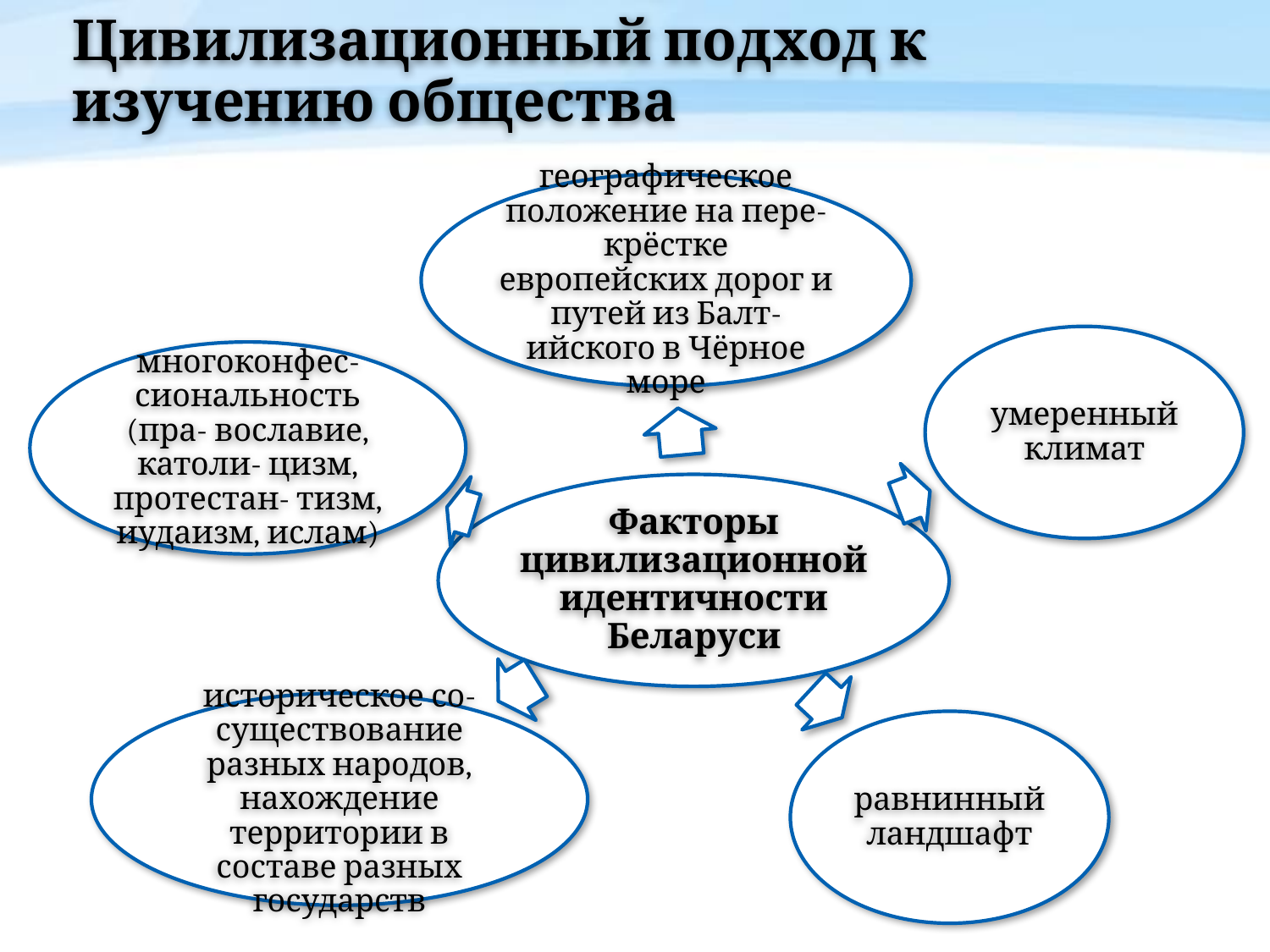

# Цивилизационный подход к изучению общества

географическое положение на пере- крёстке европейских дорог и путей из Балт- ийского в Чёрное море

умеренный климат
многоконфес- сиональность (пра- вославие, католи- цизм, протестан- тизм, иудаизм, ислам)

Факторы цивилизационной идентичности Беларуси

историческое со- существование разных народов, нахождение территории в составе разных государств
равнинный ландшафт